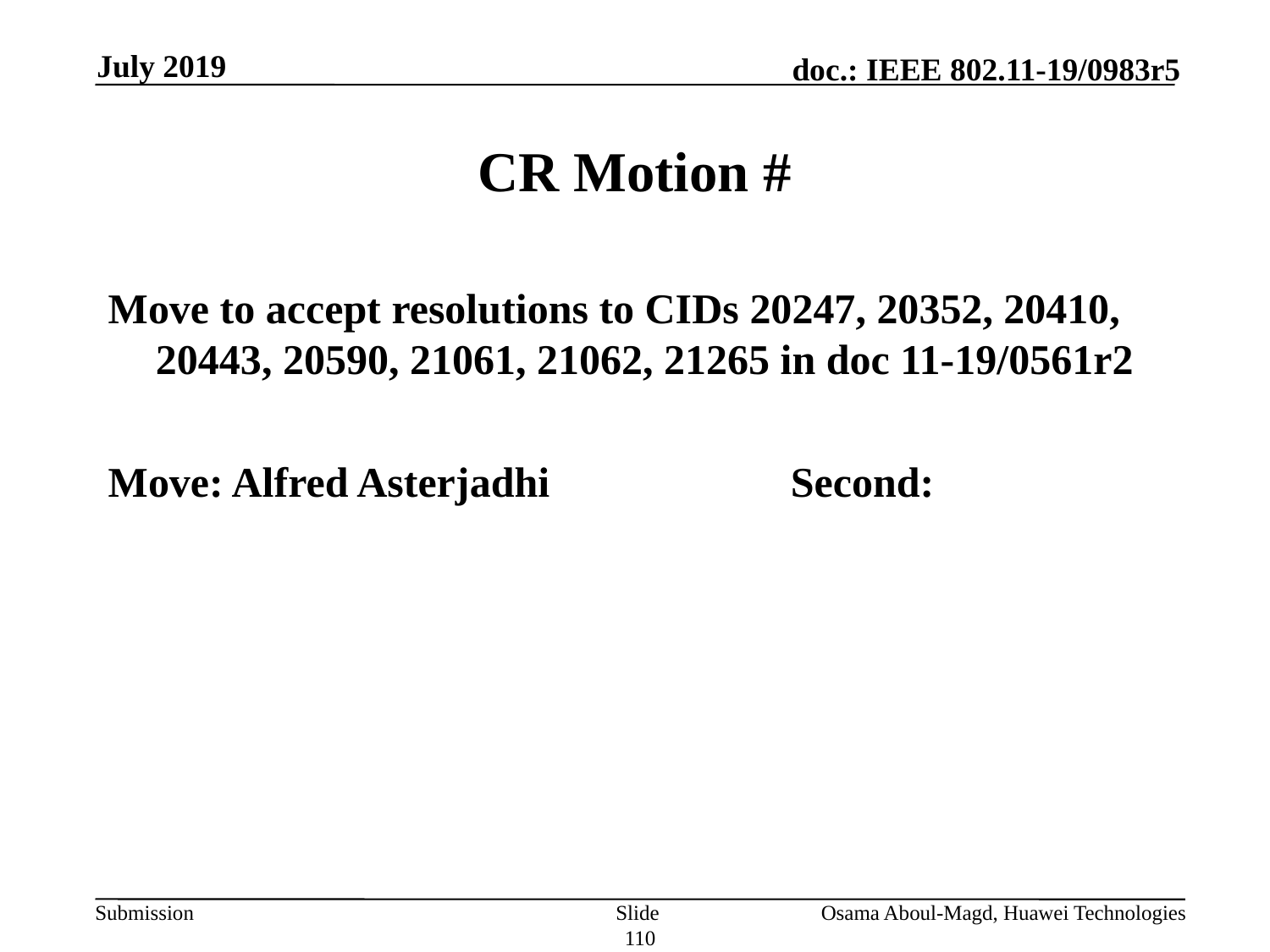

July 2019
# CR Motion #
Move to accept resolutions to CIDs 20247, 20352, 20410, 20443, 20590, 21061, 21062, 21265 in doc 11-19/0561r2

Move: Alfred Asterjadhi		Second:
Slide 110
Osama Aboul-Magd, Huawei Technologies